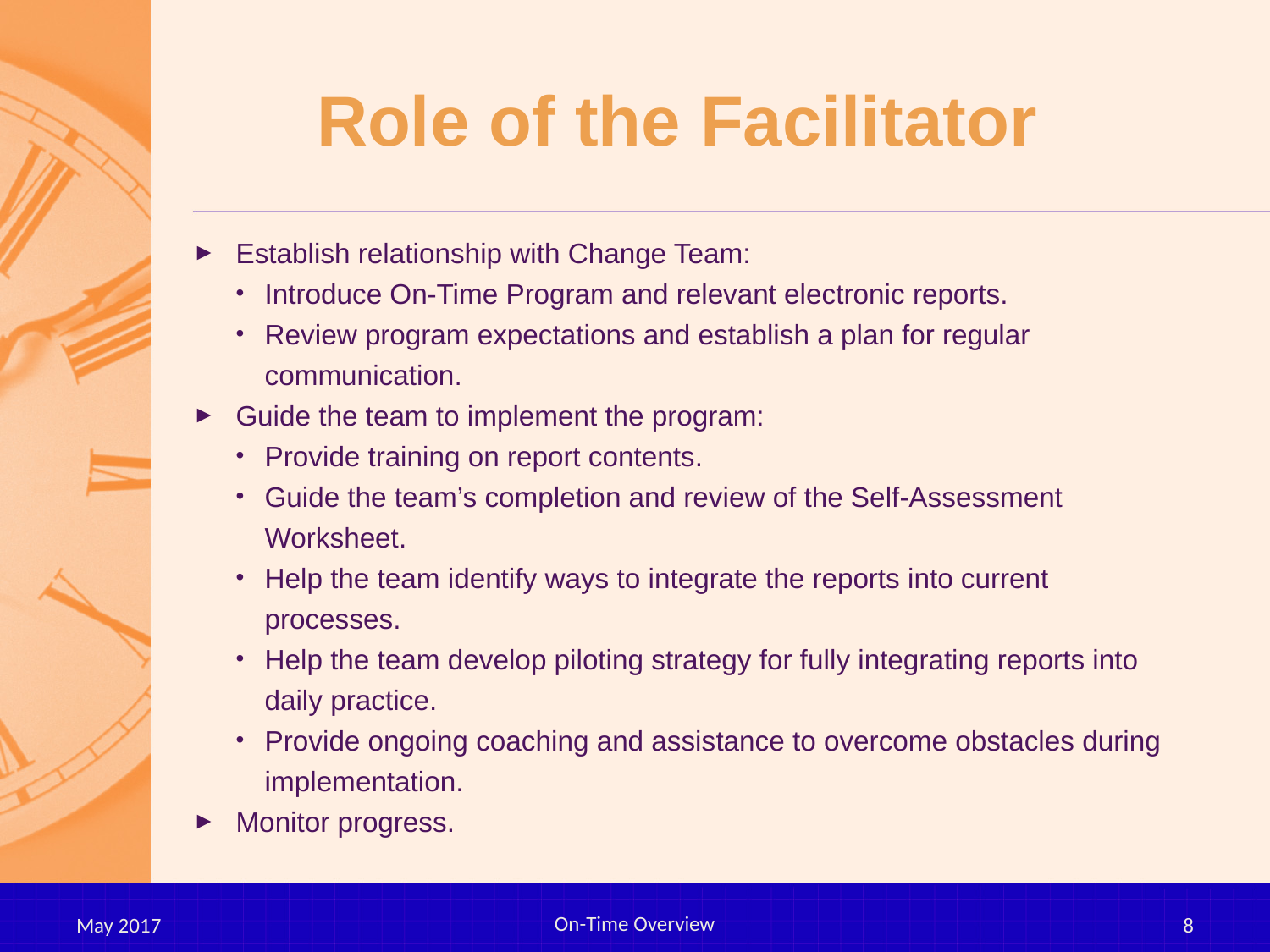

# Role of the Facilitator
Establish relationship with Change Team:
Introduce On-Time Program and relevant electronic reports.
Review program expectations and establish a plan for regular communication.
Guide the team to implement the program:
Provide training on report contents.
Guide the team’s completion and review of the Self-Assessment Worksheet.
Help the team identify ways to integrate the reports into current processes.
Help the team develop piloting strategy for fully integrating reports into daily practice.
Provide ongoing coaching and assistance to overcome obstacles during implementation.
Monitor progress.
On-Time Overview
May 2017
8